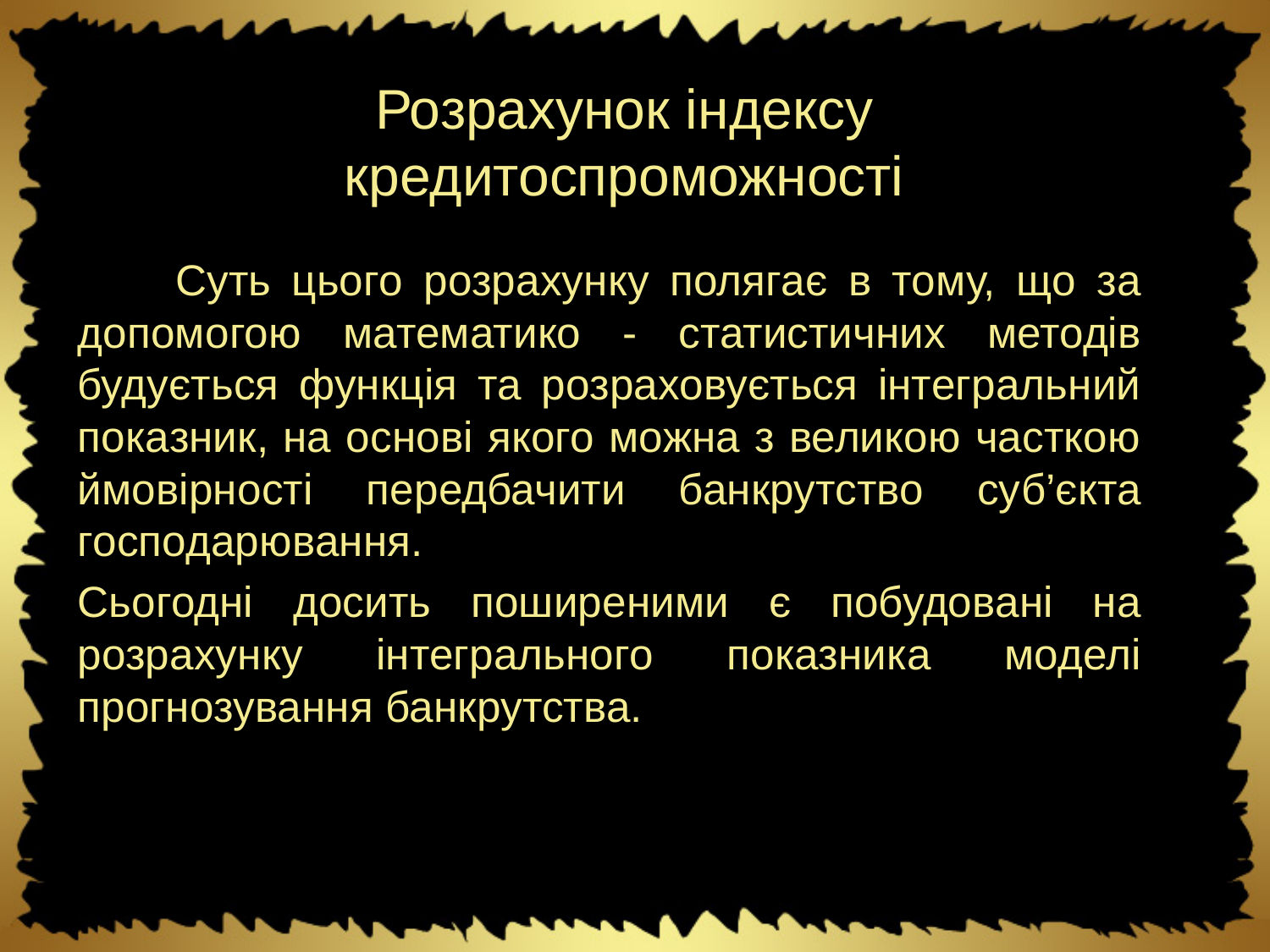

# Розрахунок індексу кредитоспроможності
	Суть цього розрахунку полягає в тому, що за допомогою математико - статистичних методів будується функція та розраховується інтегральний показник, на основі якого можна з великою часткою ймовірності передбачити банкрутство суб’єкта господарювання.
Сьогодні досить поширеними є побудовані на розрахунку інтегрального показника моделі прогнозування банкрутства.